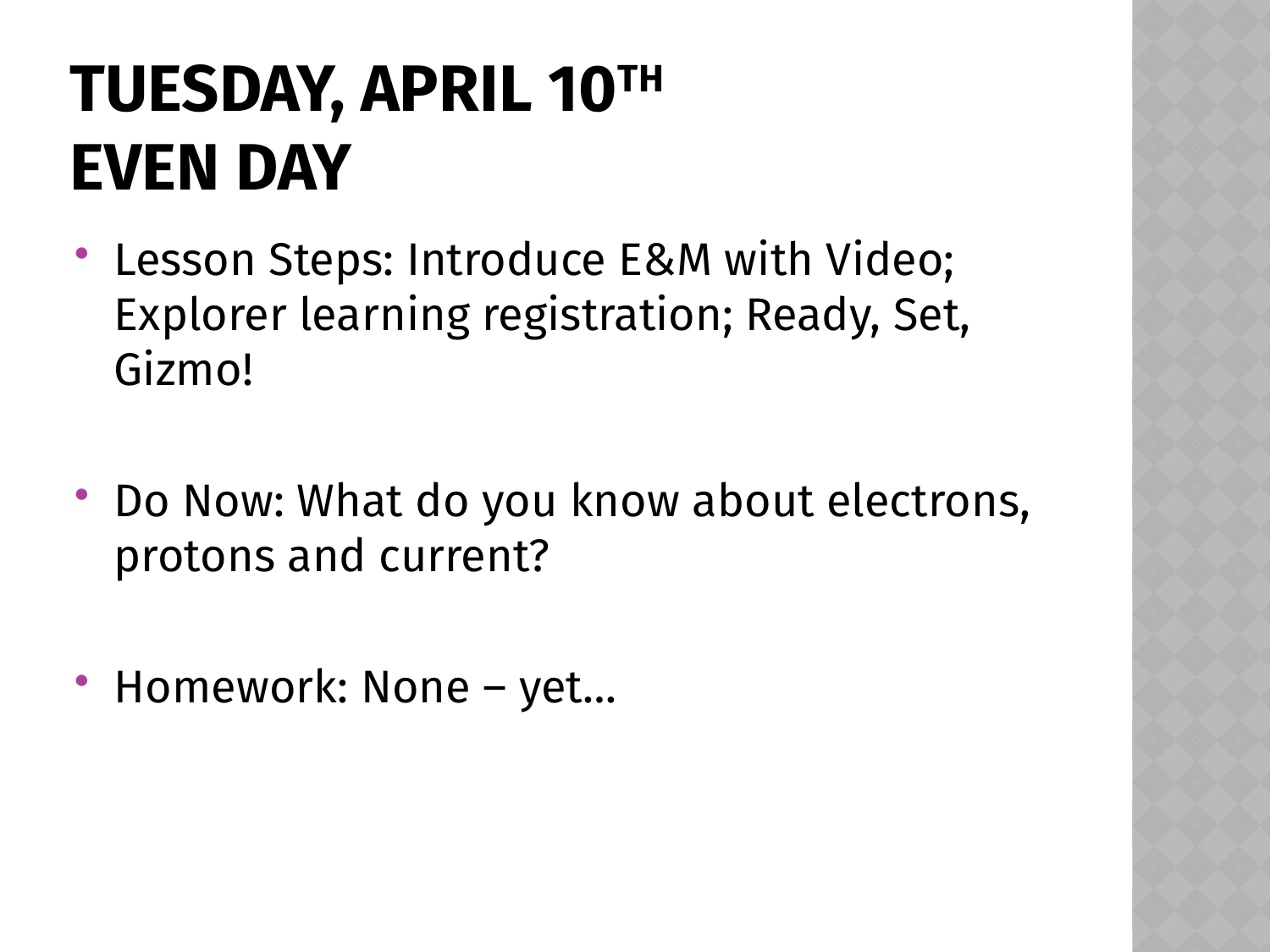

# Tuesday, April 10th Even Day
Lesson Steps: Introduce E&M with Video; Explorer learning registration; Ready, Set, Gizmo!

Do Now: What do you know about electrons, protons and current?

Homework: None – yet…